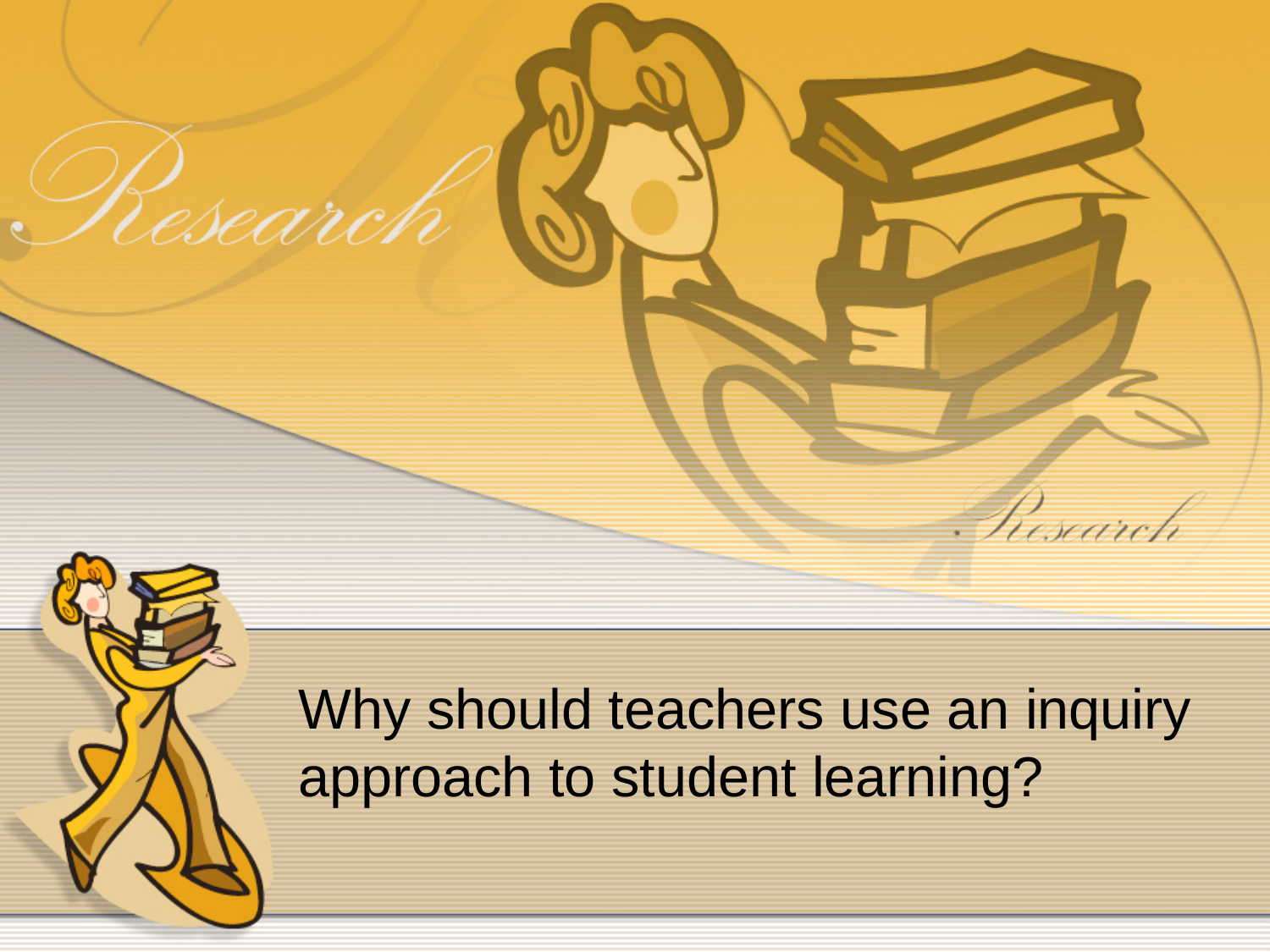

# Why should teachers use an inquiry approach to student learning?